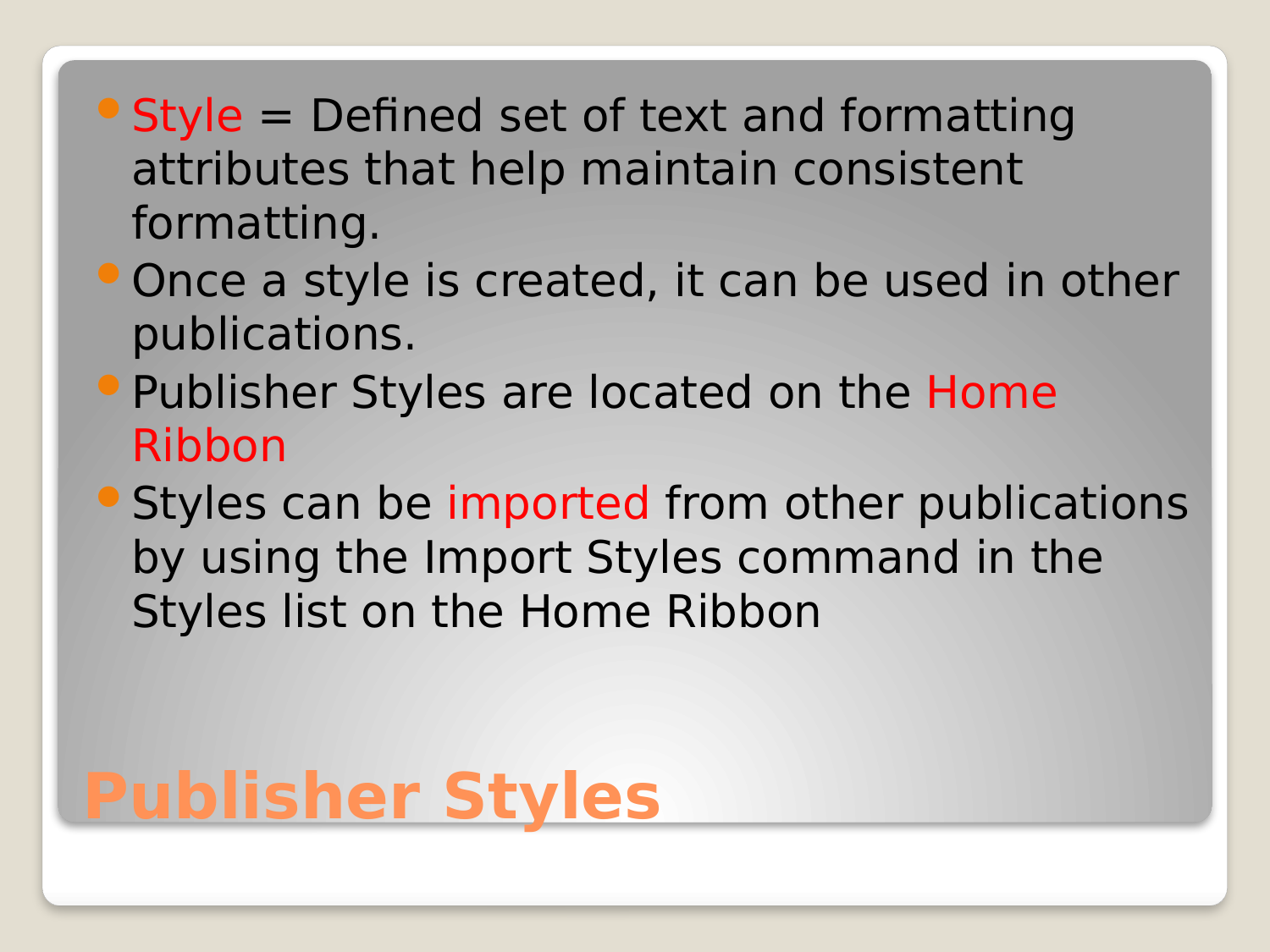

Style = Defined set of text and formatting attributes that help maintain consistent formatting.
Once a style is created, it can be used in other publications.
Publisher Styles are located on the Home Ribbon
Styles can be imported from other publications by using the Import Styles command in the Styles list on the Home Ribbon

# Publisher Styles